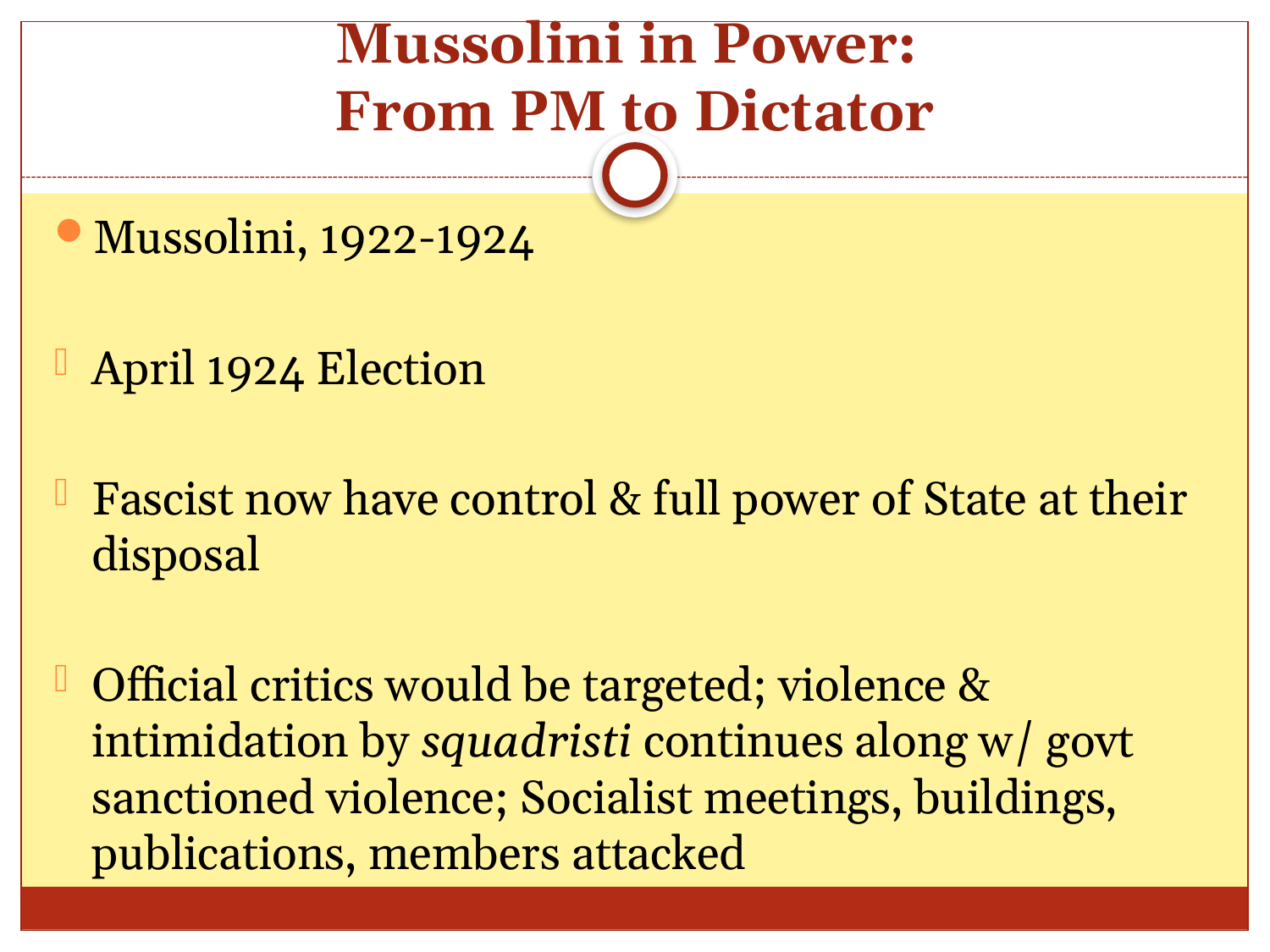

# Mussolini in Power: From PM to Dictator
Mussolini, 1922-1924

April 1924 Election

Fascist now have control & full power of State at their disposal

Official critics would be targeted; violence & intimidation by squadristi continues along w/ govt sanctioned violence; Socialist meetings, buildings, publications, members attacked